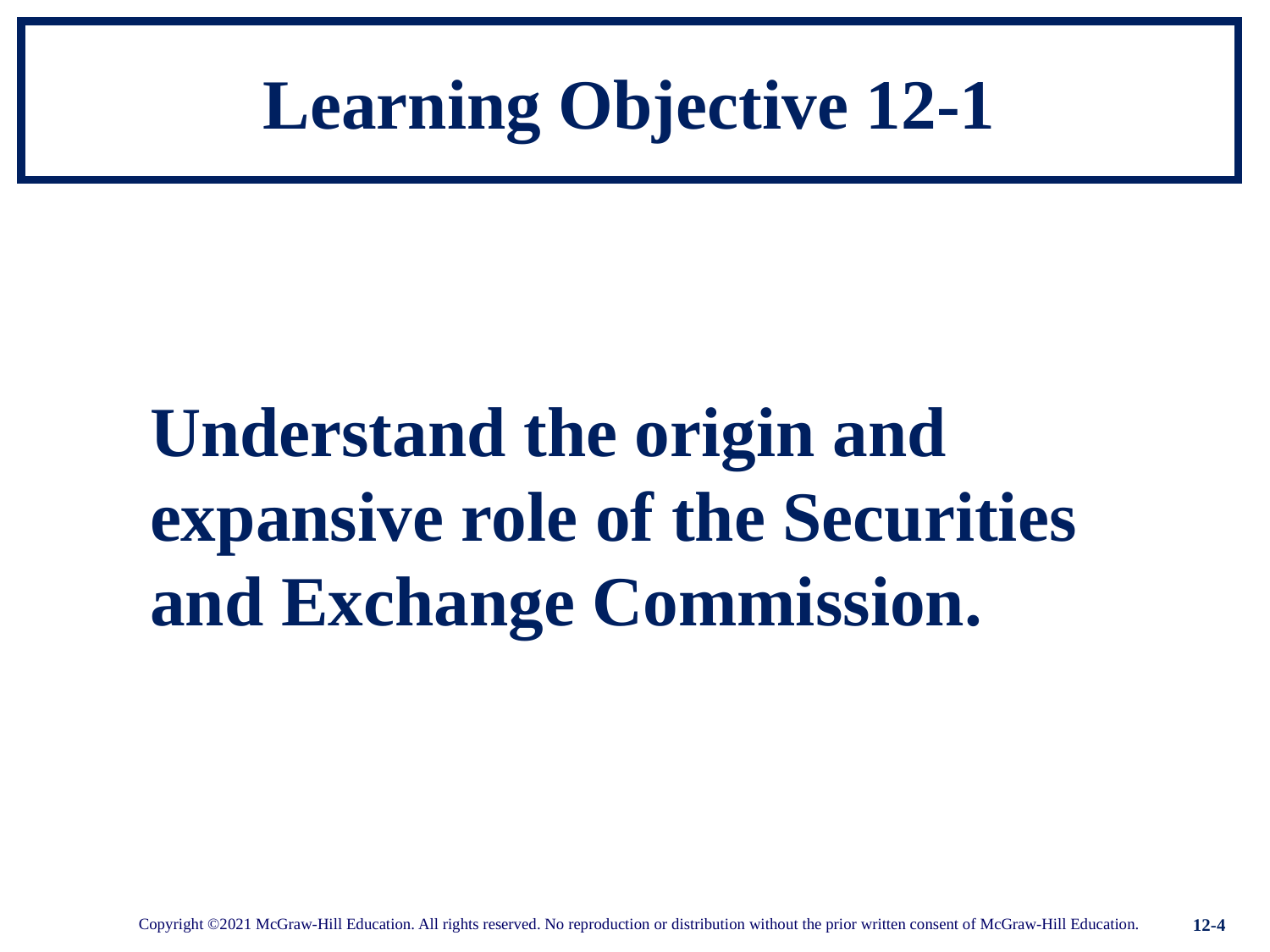

# Learning Objective 12-1
Understand the origin and
expansive role of the Securities and Exchange Commission.
12-4
Copyright ©2021 McGraw-Hill Education. All rights reserved. No reproduction or distribution without the prior written consent of McGraw-Hill Education.